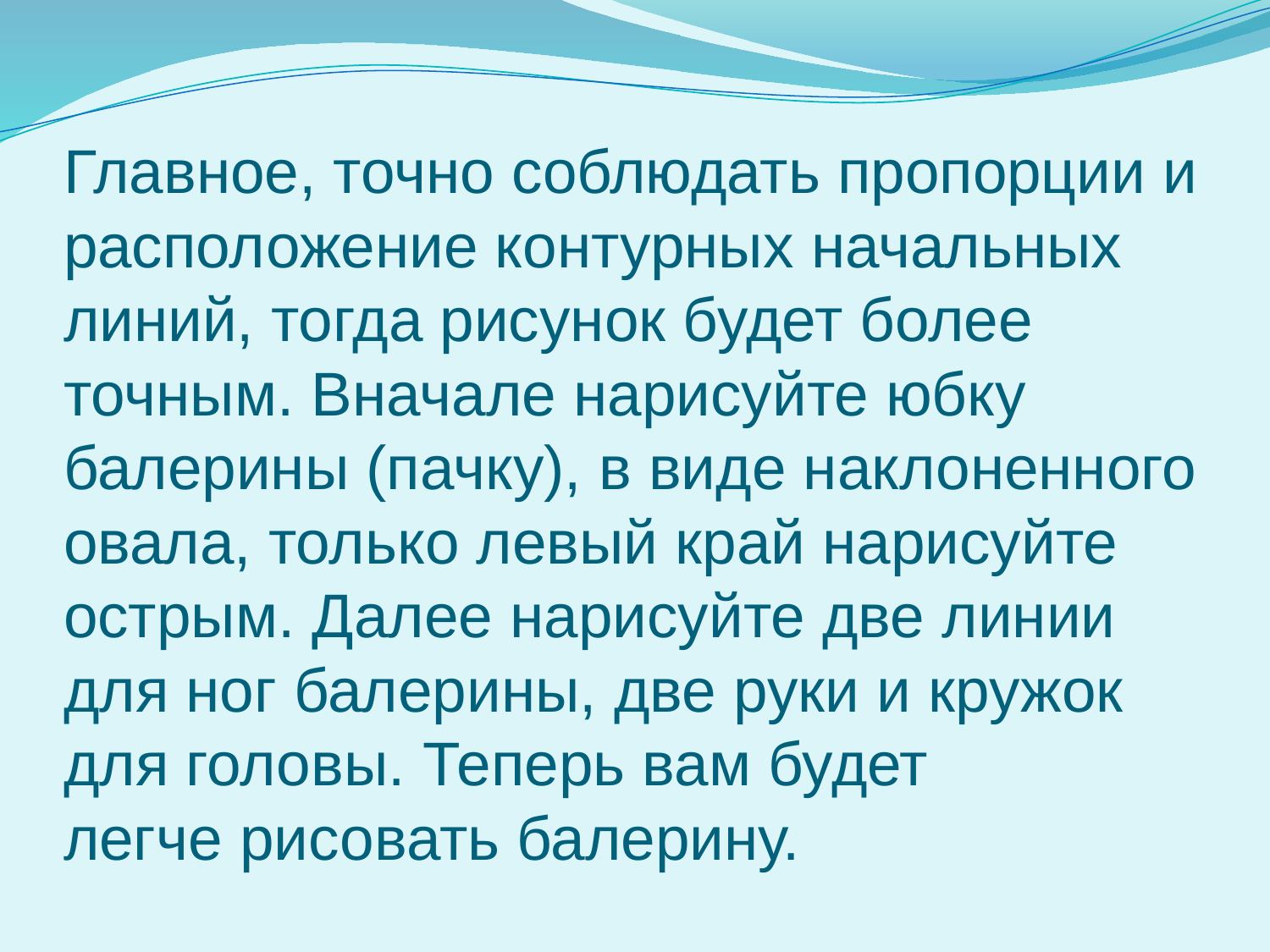

# Главное, точно соблюдать пропорции и расположение контурных начальных линий, тогда рисунок будет более точным. Вначале нарисуйте юбку балерины (пачку), в виде наклоненного овала, только левый край нарисуйте острым. Далее нарисуйте две линии для ног балерины, две руки и кружок для головы. Теперь вам будет легче рисовать балерину.